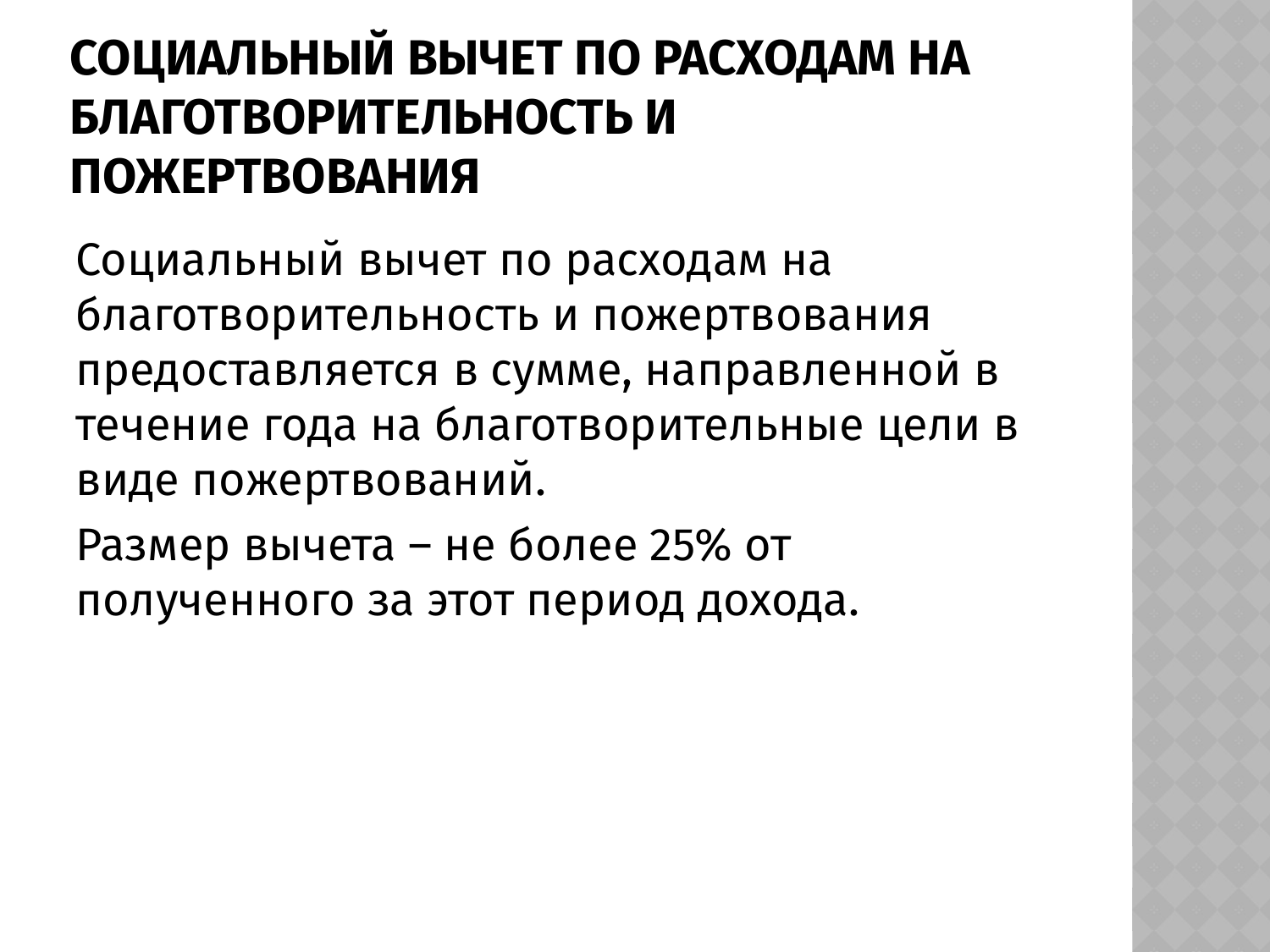

# СОЦИАЛЬНЫЙ ВЫЧЕТ ПО РАСХОДАМ НА БЛАГОТВОРИТЕЛЬНОСТЬ И ПОЖЕРТВОВАНИЯ
Социальный вычет по расходам на благотворительность и пожертвования предоставляется в сумме, направленной в течение года на благотворительные цели в виде пожертвований.
Размер вычета – не более 25% от полученного за этот период дохода.